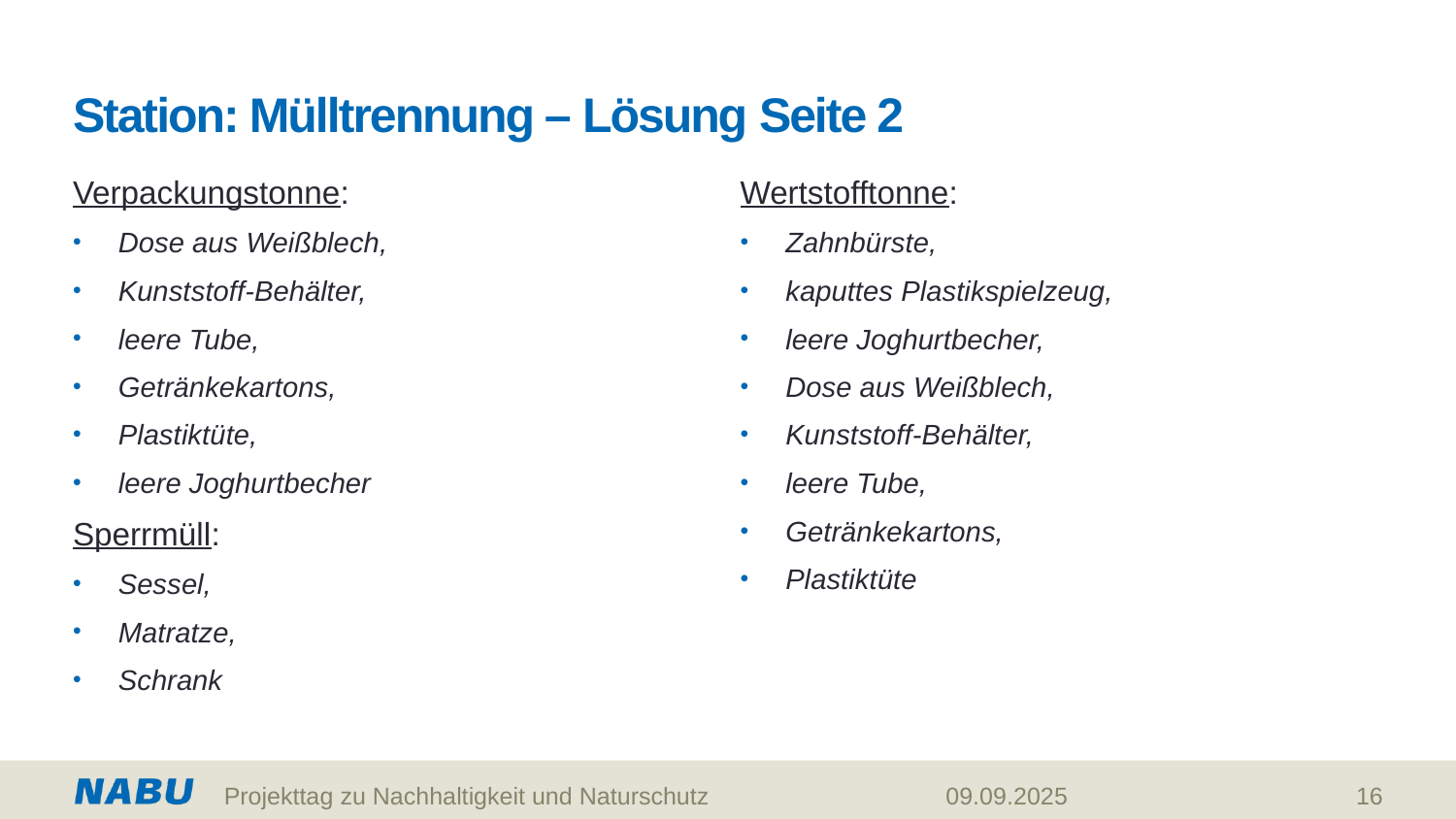

# Station: Mülltrennung – Lösung Seite 2
Verpackungstonne:
Dose aus Weißblech,
Kunststoff-Behälter,
leere Tube,
Getränkekartons,
Plastiktüte,
leere Joghurtbecher
Sperrmüll:
Sessel,
Matratze,
Schrank
Wertstofftonne:
Zahnbürste,
kaputtes Plastikspielzeug,
leere Joghurtbecher,
Dose aus Weißblech,
Kunststoff-Behälter,
leere Tube,
Getränkekartons,
Plastiktüte

Projekttag zu Nachhaltigkeit und Naturschutz
09.09.2025
16